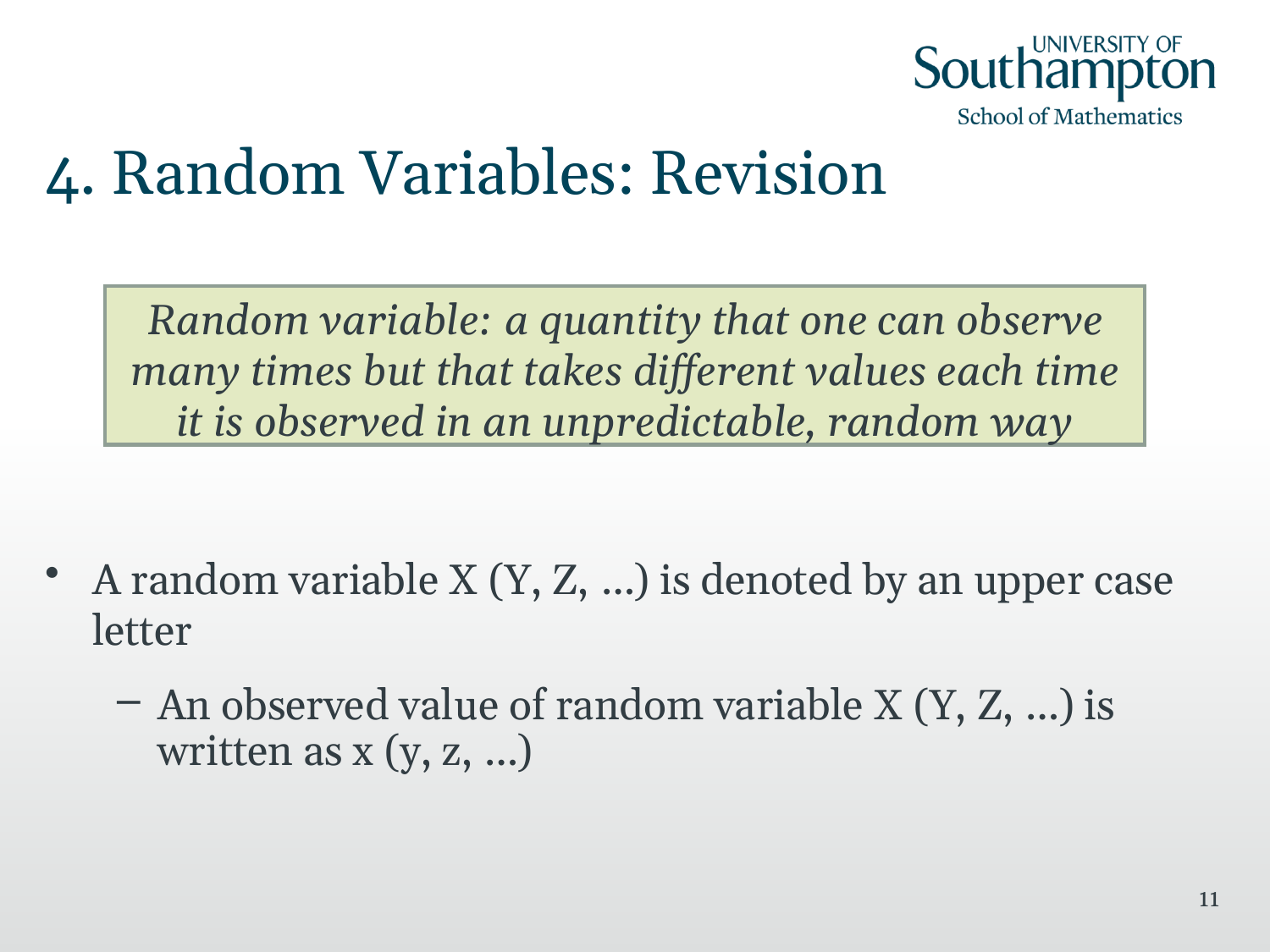

# 4. Random Variables: Revision
Random variable: a quantity that one can observe many times but that takes different values each time it is observed in an unpredictable, random way
A random variable X (Y, Z, …) is denoted by an upper case letter
An observed value of random variable X (Y, Z, …) is written as x (y, z, …)
11